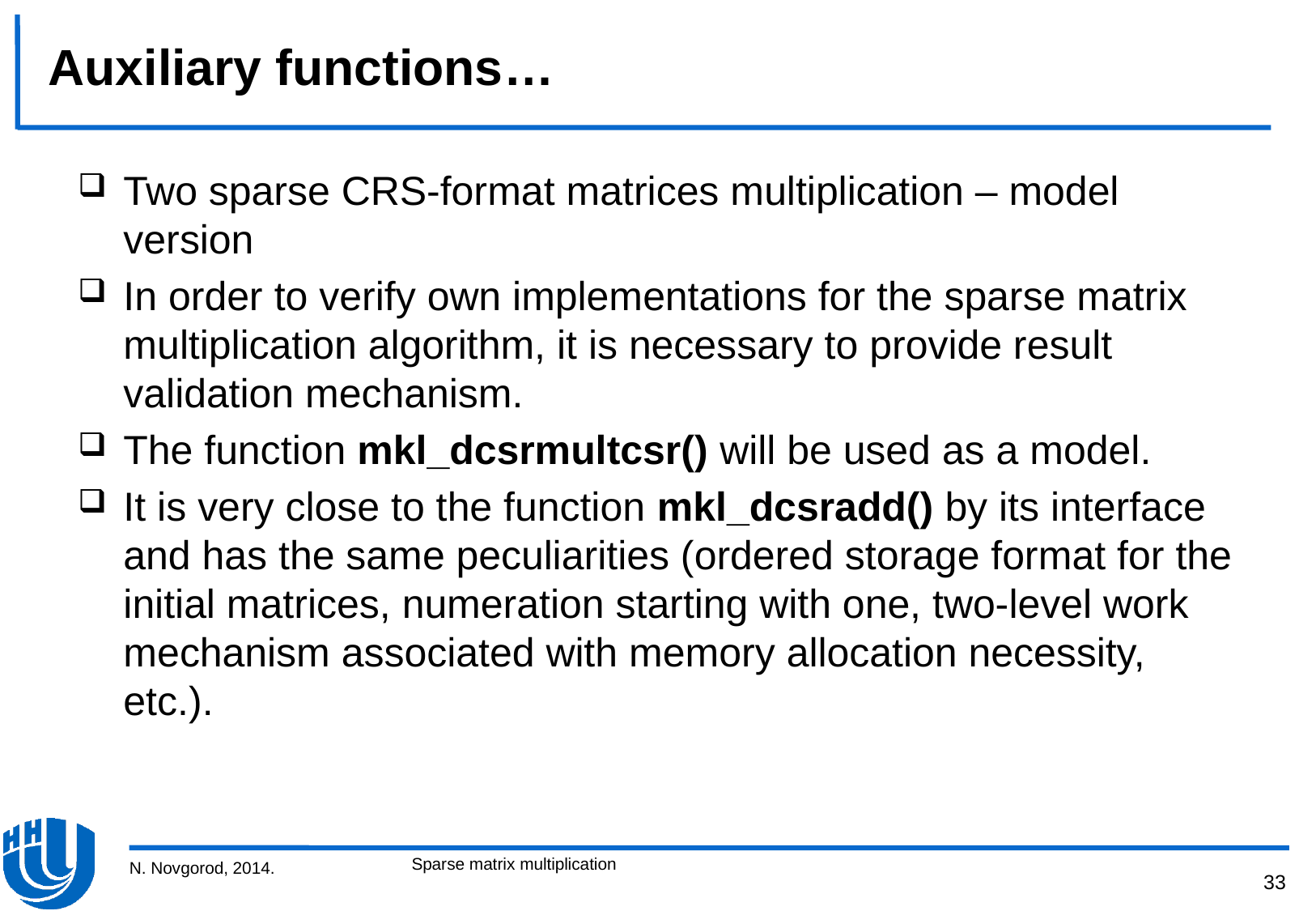

# Auxiliary functions…
Two sparse CRS-format matrices multiplication – model version
In order to verify own implementations for the sparse matrix multiplication algorithm, it is necessary to provide result validation mechanism.
The function mkl_dcsrmultcsr() will be used as a model.
It is very close to the function mkl_dcsradd() by its interface and has the same peculiarities (ordered storage format for the initial matrices, numeration starting with one, two-level work mechanism associated with memory allocation necessity, etc.).

Sparse matrix multiplication
N. Novgorod, 2014.
33